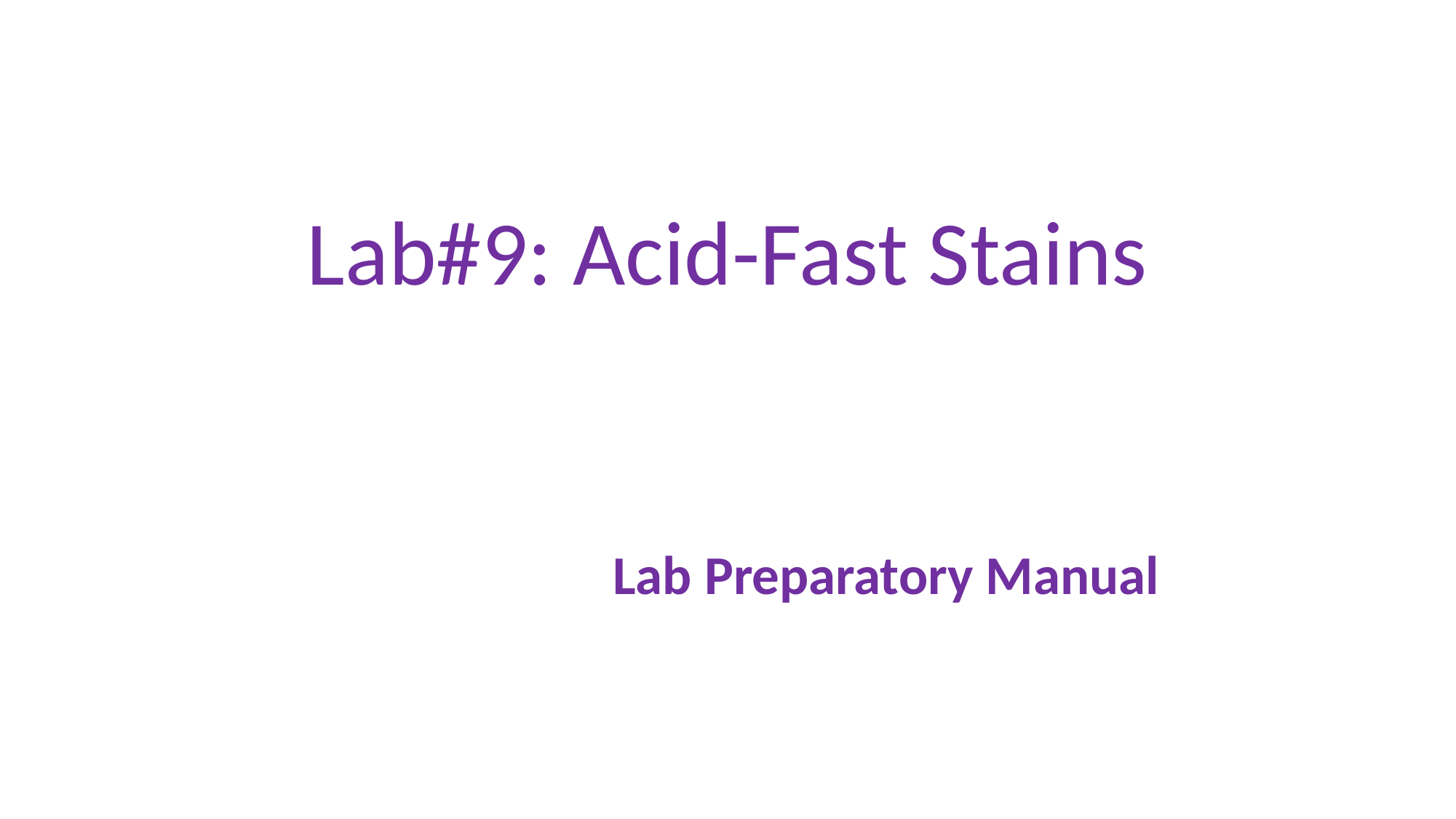

# Lab#9: Acid-Fast Stains
Lab Preparatory Manual